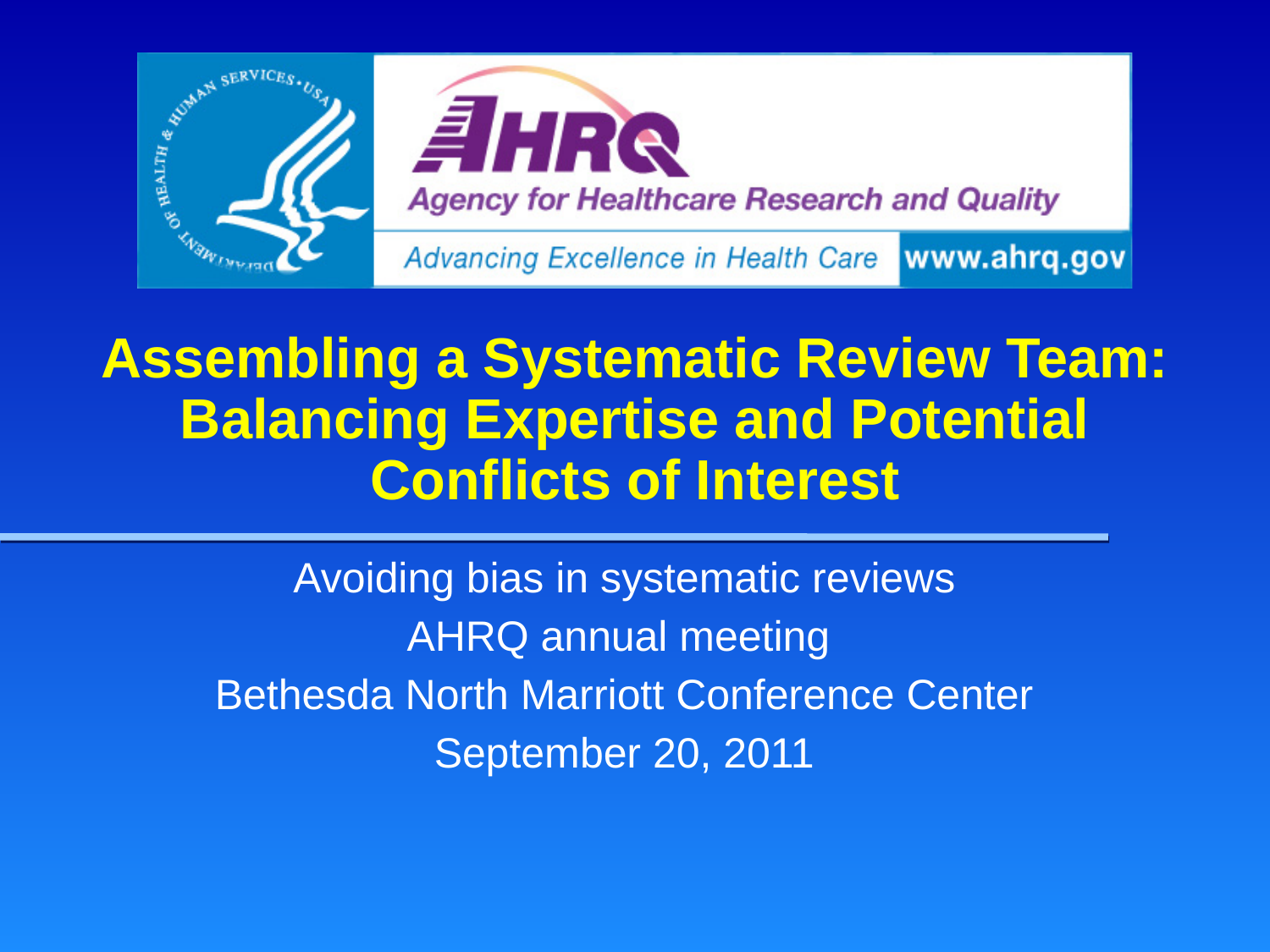

# Assembling a Systematic Review Team: Balancing Expertise and Potential Conflicts of Interest
Avoiding bias in systematic reviews
AHRQ annual meeting
Bethesda North Marriott Conference Center
September 20, 2011